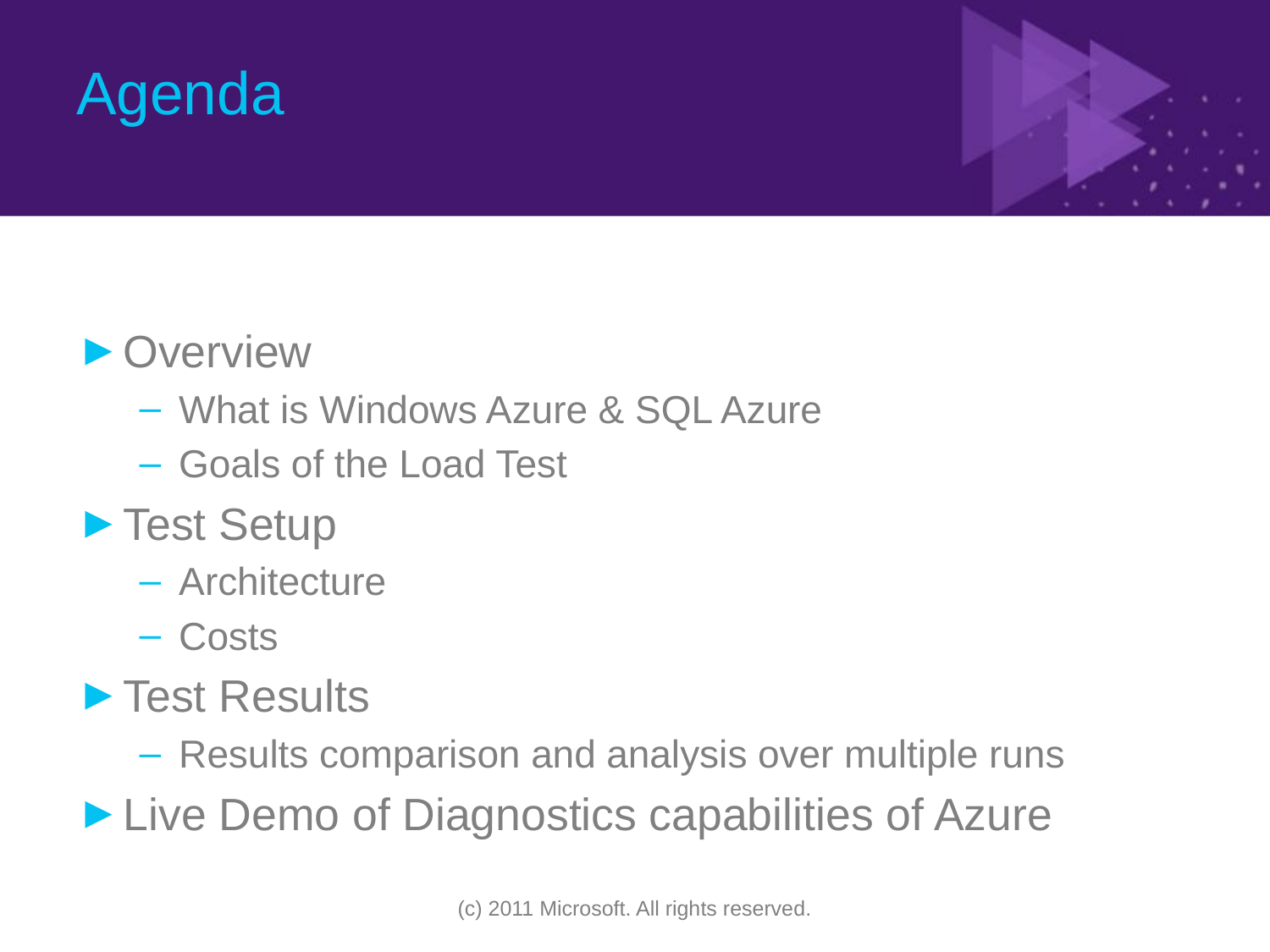

# Agenda
Overview
What is Windows Azure & SQL Azure
Goals of the Load Test
Test Setup
Architecture
Costs
Test Results
Results comparison and analysis over multiple runs
Live Demo of Diagnostics capabilities of Azure
(c) 2011 Microsoft. All rights reserved.